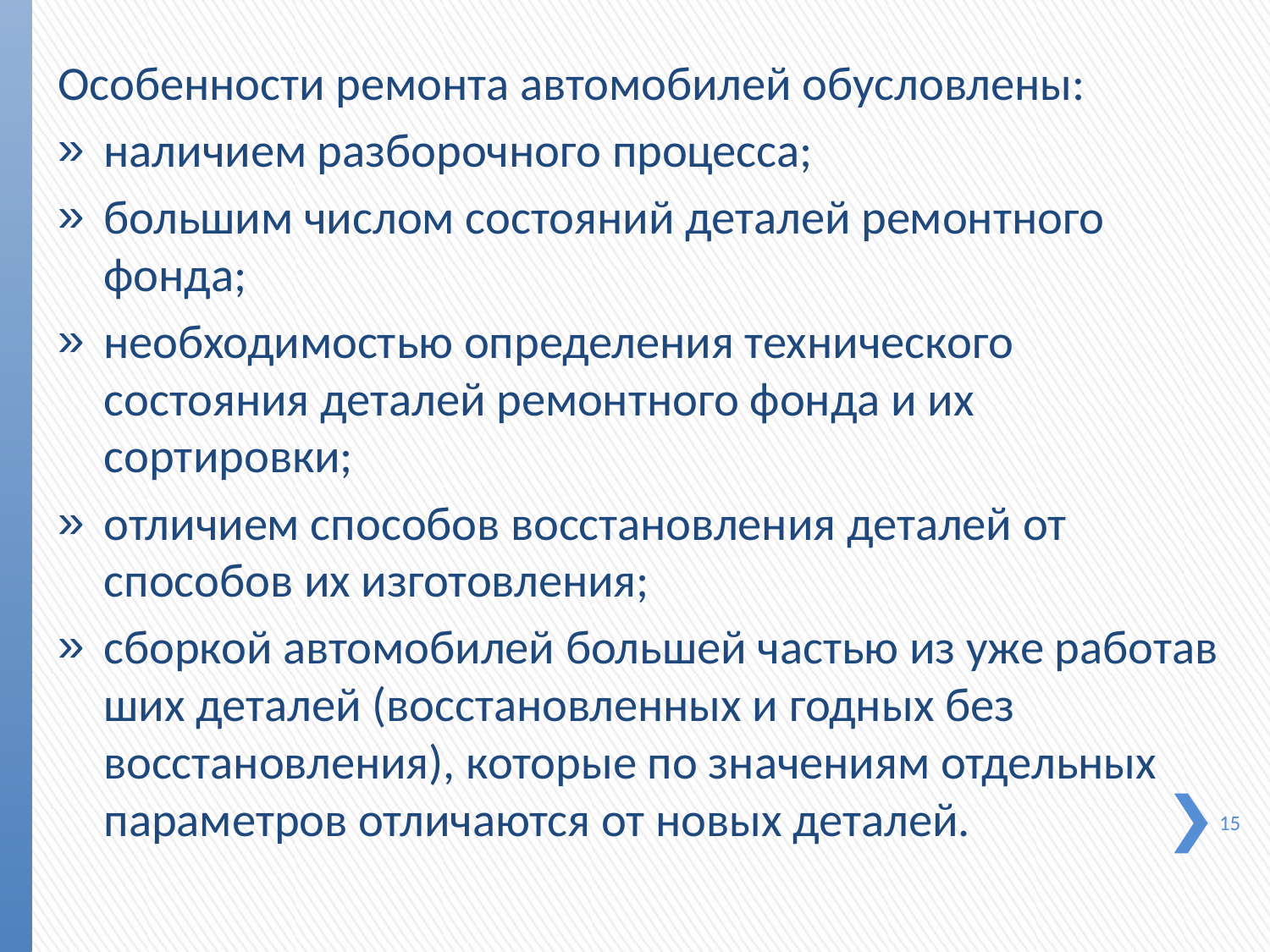

Особенности ремонта автомобилей обусловлены:
наличием разборочного процесса;
большим числом состояний деталей ремонтного фонда;
необходимостью определения технического состояния деталей ремонтного фонда и их сортировки;
отличием способов восстановления деталей от способов их изготовления;
сборкой автомобилей большей частью из уже работав­ших деталей (восстановленных и годных без восстановления), которые по значениям отдельных параметров отличаются от новых деталей.

15